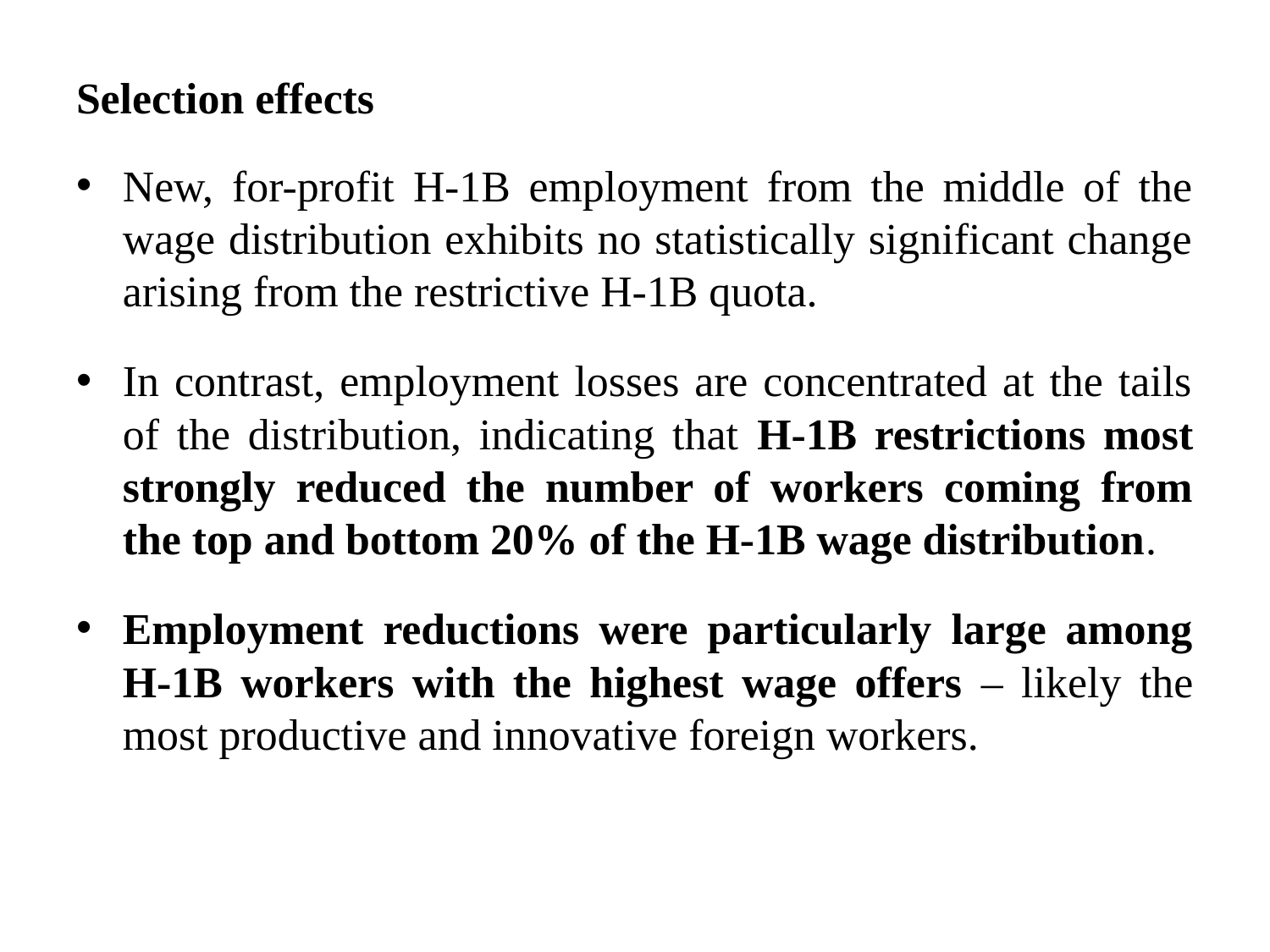

Selection effects

New, for-profit H-1B employment from the middle of the wage distribution exhibits no statistically significant change arising from the restrictive H-1B quota.

In contrast, employment losses are concentrated at the tails of the distribution, indicating that H-1B restrictions most strongly reduced the number of workers coming from the top and bottom 20% of the H-1B wage distribution.

Employment reductions were particularly large among H-1B workers with the highest wage offers – likely the most productive and innovative foreign workers.